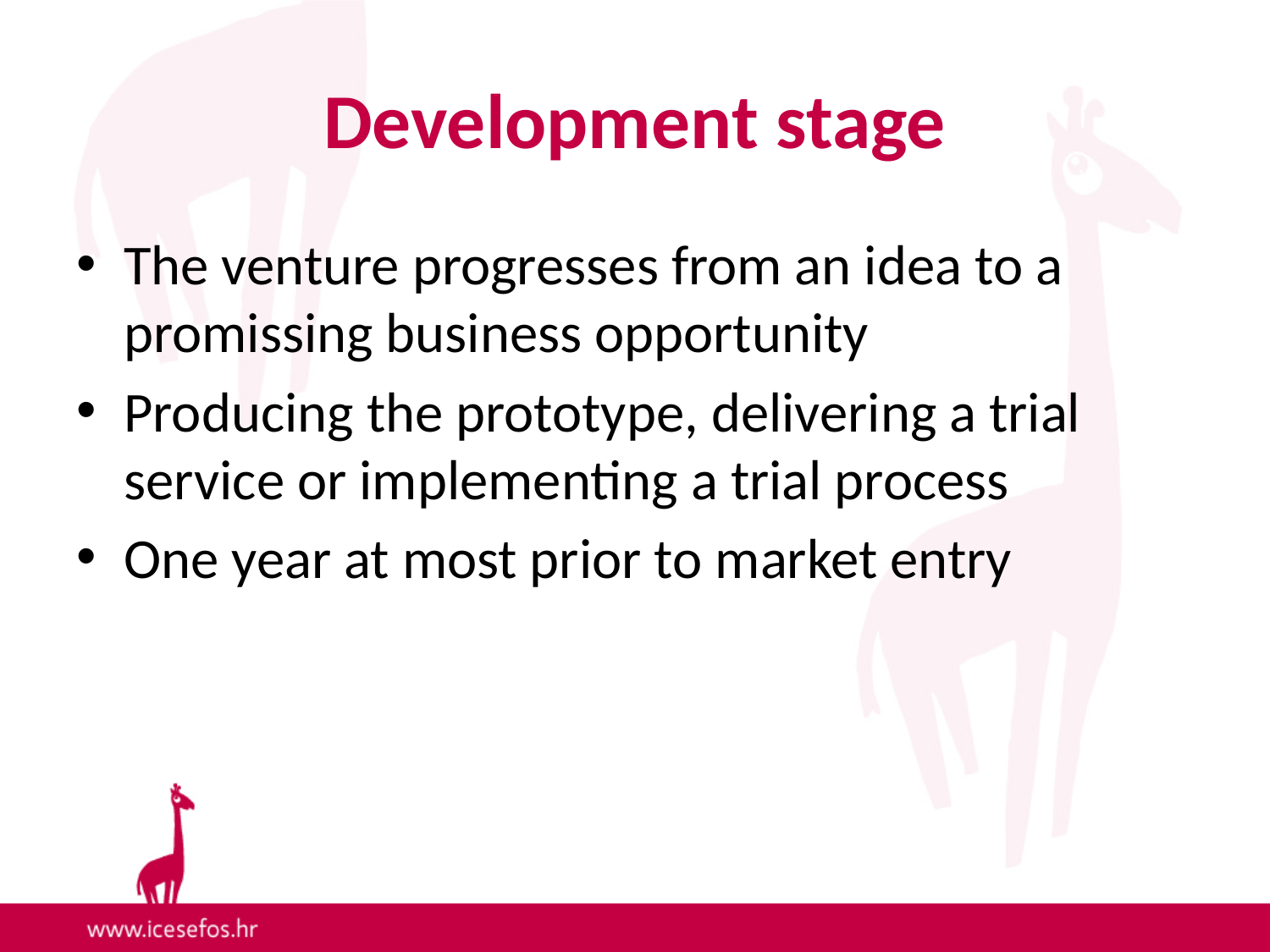

# Development stage
The venture progresses from an idea to a promissing business opportunity
Producing the prototype, delivering a trial service or implementing a trial process
One year at most prior to market entry